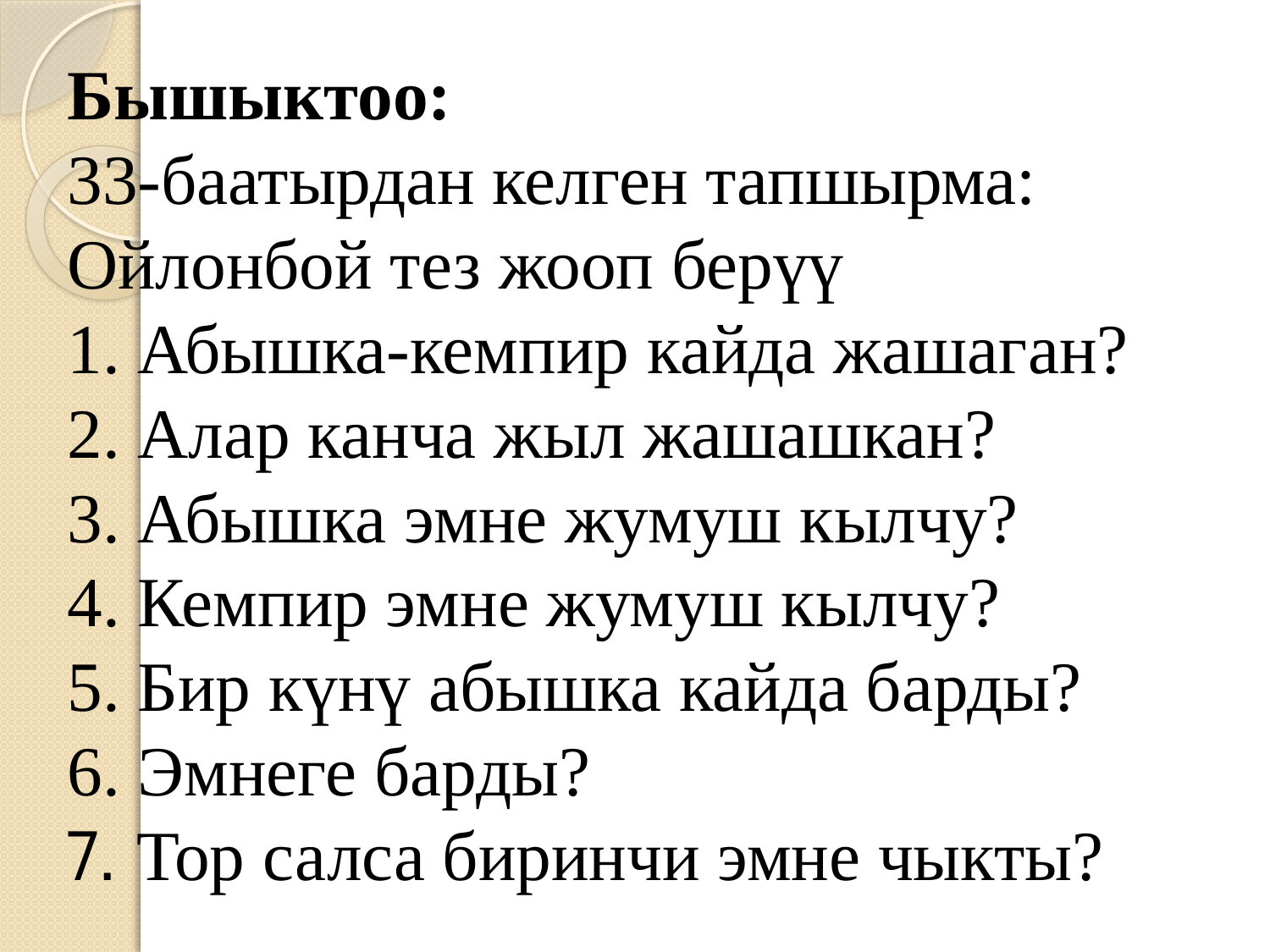

# Бышыктоо: 33-баатырдан келген тапшырма: Ойлонбой тез жооп берүү 1. Абышка-кемпир кайда жашаган? 2. Алар канча жыл жашашкан? 3. Абышка эмне жумуш кылчу? 4. Кемпир эмне жумуш кылчу? 5. Бир күнү абышка кайда барды? 6. Эмнеге барды? 7. Тор салса биринчи эмне чыкты?